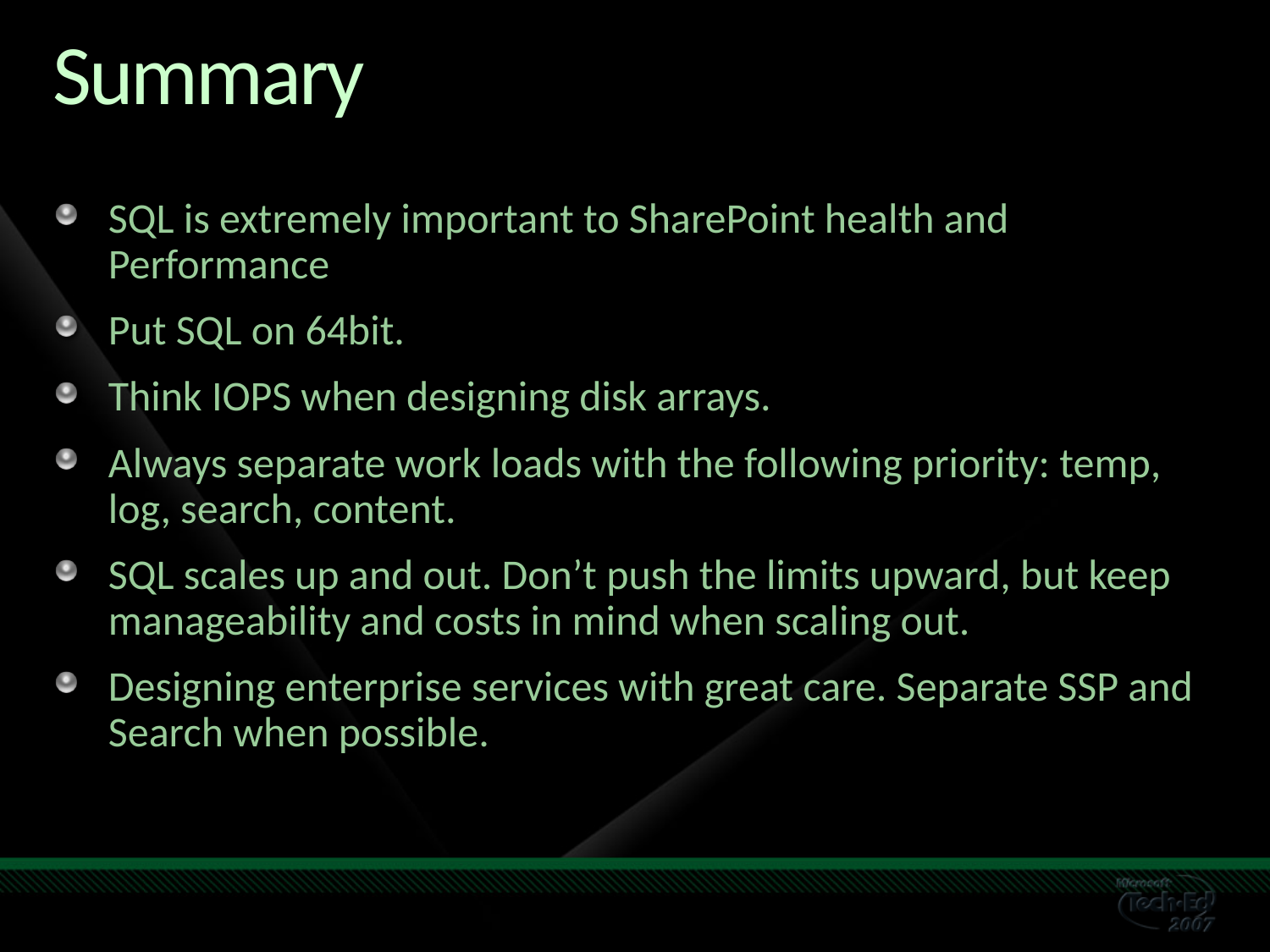

# Summary
SQL is extremely important to SharePoint health and Performance
Put SQL on 64bit.
Think IOPS when designing disk arrays.
Always separate work loads with the following priority: temp, log, search, content.
SQL scales up and out. Don’t push the limits upward, but keep manageability and costs in mind when scaling out.
Designing enterprise services with great care. Separate SSP and Search when possible.